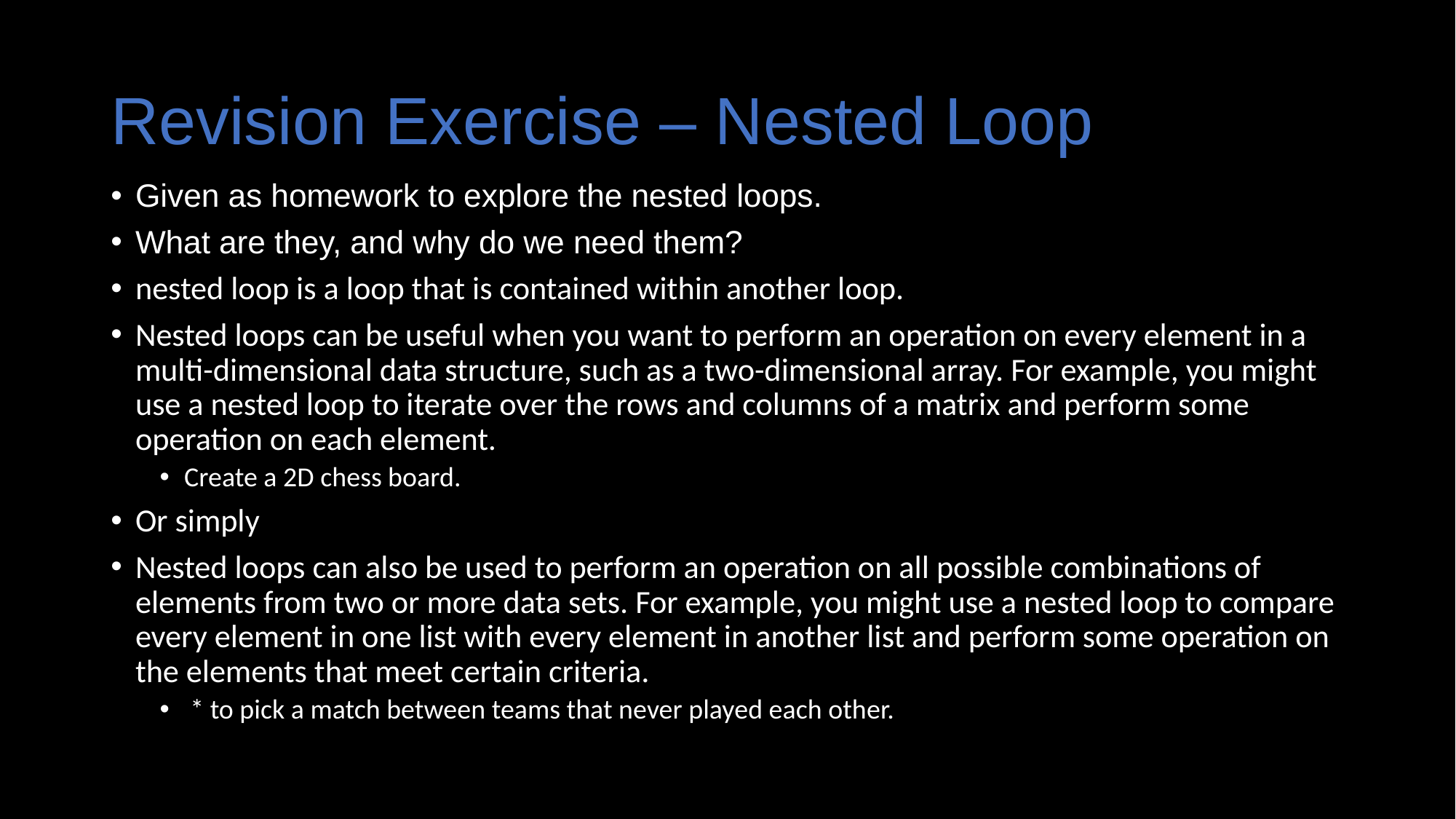

# Revision Exercise – Nested Loop
Given as homework to explore the nested loops.
What are they, and why do we need them?
nested loop is a loop that is contained within another loop.
Nested loops can be useful when you want to perform an operation on every element in a multi-dimensional data structure, such as a two-dimensional array. For example, you might use a nested loop to iterate over the rows and columns of a matrix and perform some operation on each element.
Create a 2D chess board.
Or simply
Nested loops can also be used to perform an operation on all possible combinations of elements from two or more data sets. For example, you might use a nested loop to compare every element in one list with every element in another list and perform some operation on the elements that meet certain criteria.
 * to pick a match between teams that never played each other.